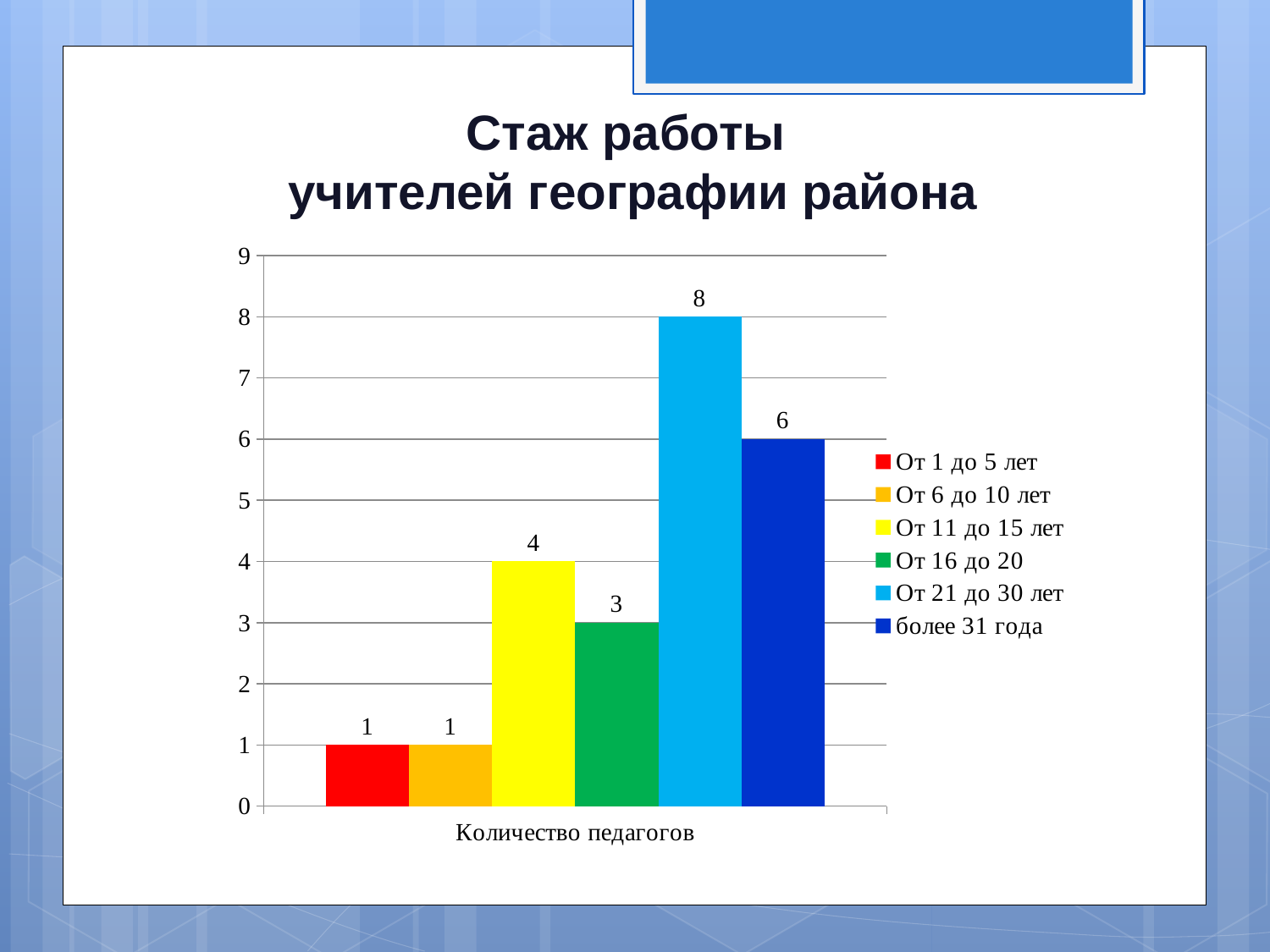

# Стаж работы учителей географии района

### Chart

| Category | От 1 до 5 лет | От 6 до 10 лет | От 11 до 15 лет | От 16 до 20 | От 21 до 30 лет | более 31 года |
|---|---|---|---|---|---|---|
| Количество педагогов | 1.0 | 1.0 | 4.0 | 3.0 | 8.0 | 6.0 |